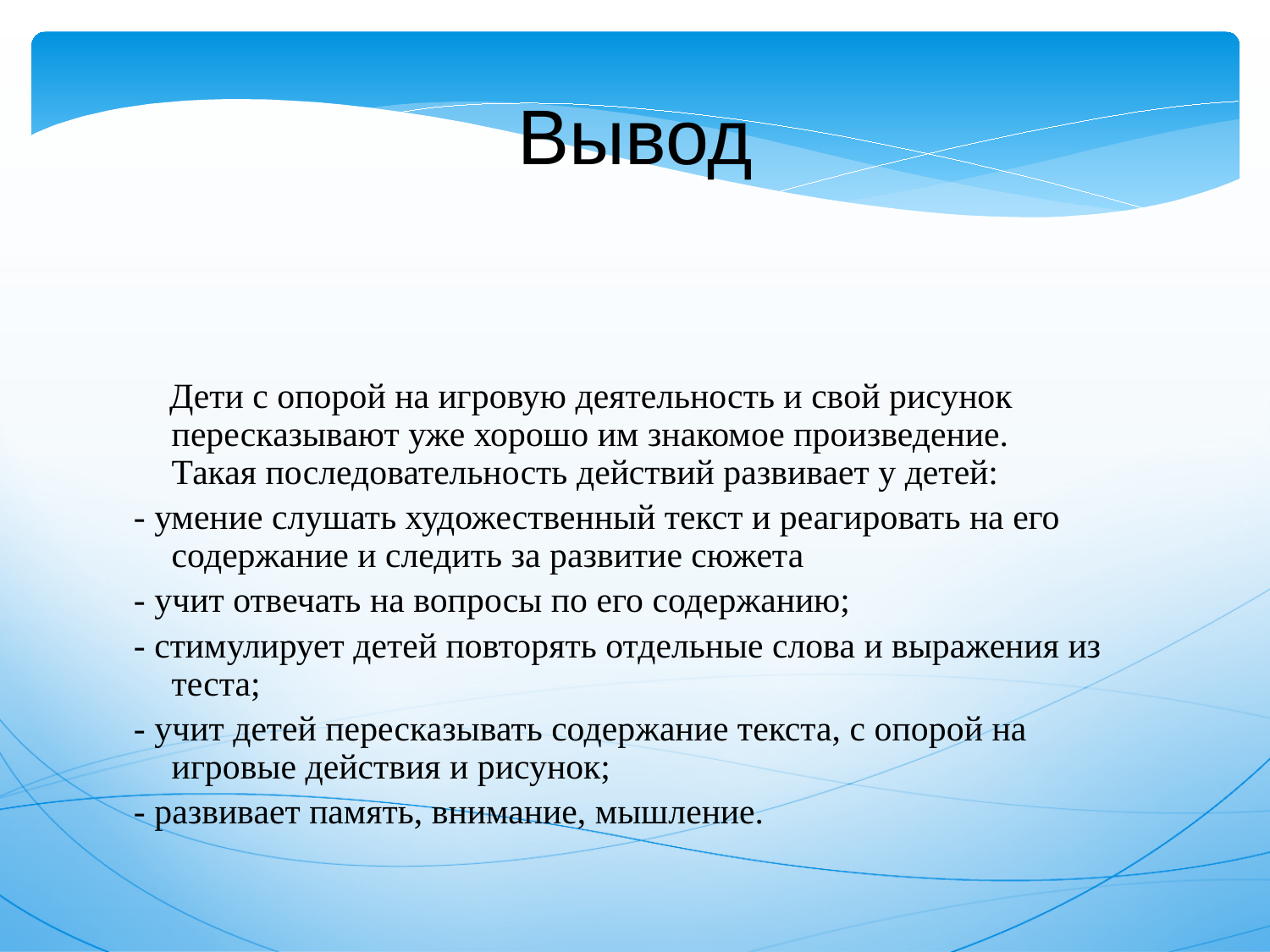

Вывод
    Дети с опорой на игровую деятельность и свой рисунок пересказывают уже хорошо им знакомое произведение.
Такая последовательность действий развивает у детей:
- умение слушать художественный текст и реагировать на его содержание и следить за развитие сюжета
- учит отвечать на вопросы по его содержанию;
- стимулирует детей повторять отдельные слова и выражения из теста;
- учит детей пересказывать содержание текста, с опорой на игровые действия и рисунок;
- развивает память, внимание, мышление.